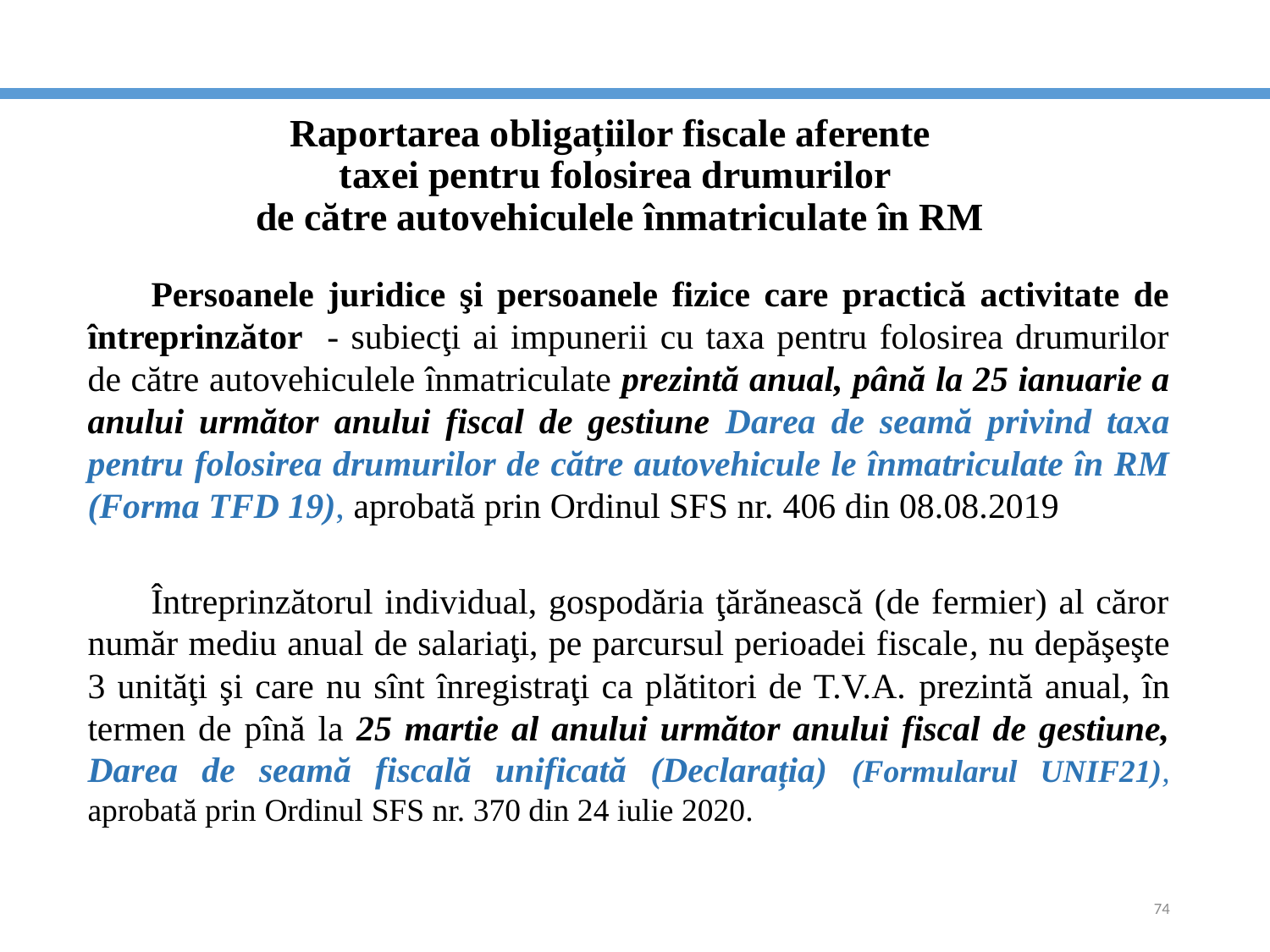

# Raportarea obligațiilor fiscale aferente taxei pentru folosirea drumurilor de către autovehiculele înmatriculate în RM
Persoanele juridice şi persoanele fizice care practică activitate de întreprinzător  - subiecţi ai impunerii cu taxa pentru folosirea drumurilor de către autovehiculele înmatriculate prezintă anual, până la 25 ianuarie a anului următor anului fiscal de gestiune Darea de seamă privind taxa pentru folosirea drumurilor de către autovehicule le înmatriculate în RM (Forma TFD 19), aprobată prin Ordinul SFS nr. 406 din 08.08.2019

Întreprinzătorul individual, gospodăria ţărănească (de fermier) al căror număr mediu anual de salariaţi, pe parcursul perioadei fiscale, nu depăşeşte 3 unităţi şi care nu sînt înregistraţi ca plătitori de T.V.A. prezintă anual, în termen de pînă la 25 martie al anului următor anului fiscal de gestiune, Darea de seamă fiscală unificată (Declarația) (Formularul UNIF21), aprobată prin Ordinul SFS nr. 370 din 24 iulie 2020.

74